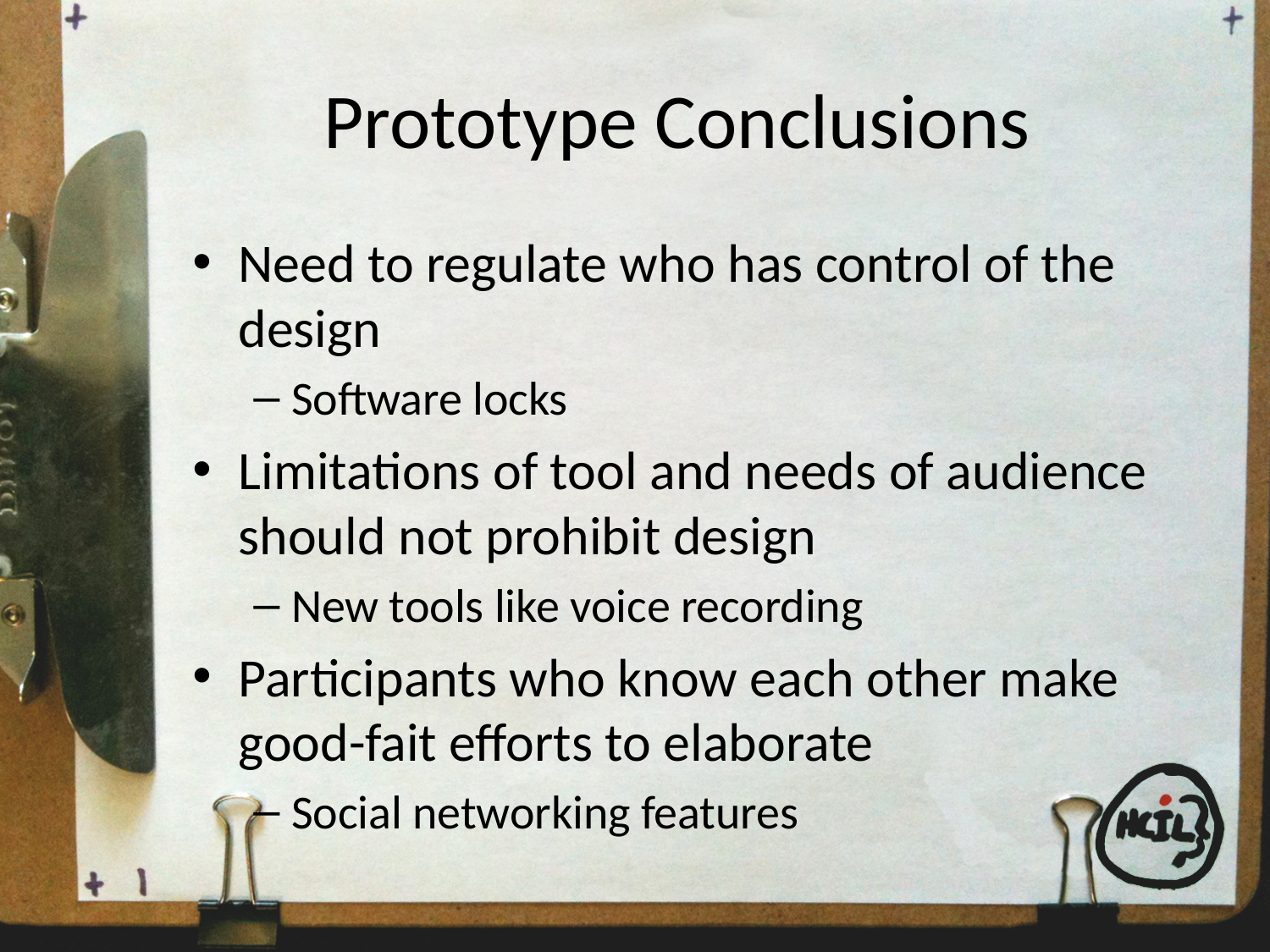

# Prototype Conclusions
Need to regulate who has control of the design
Software locks
Limitations of tool and needs of audience should not prohibit design
New tools like voice recording
Participants who know each other make good-fait efforts to elaborate
Social networking features